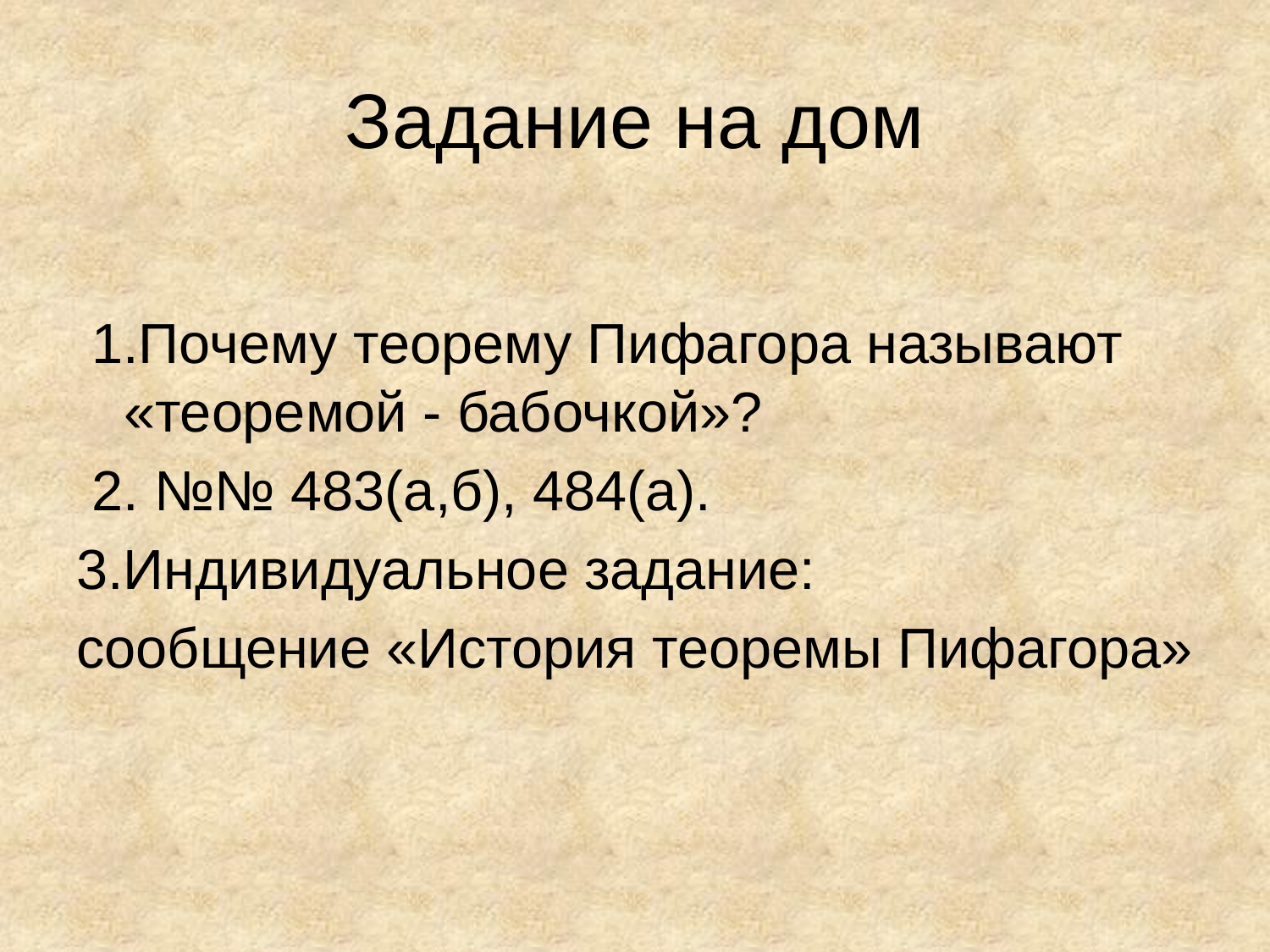

# Задание на дом

 1.Почему теорему Пифагора называют «теоремой - бабочкой»?
 2. №№ 483(а,б), 484(а).
3.Индивидуальное задание:
сообщение «История теоремы Пифагора»